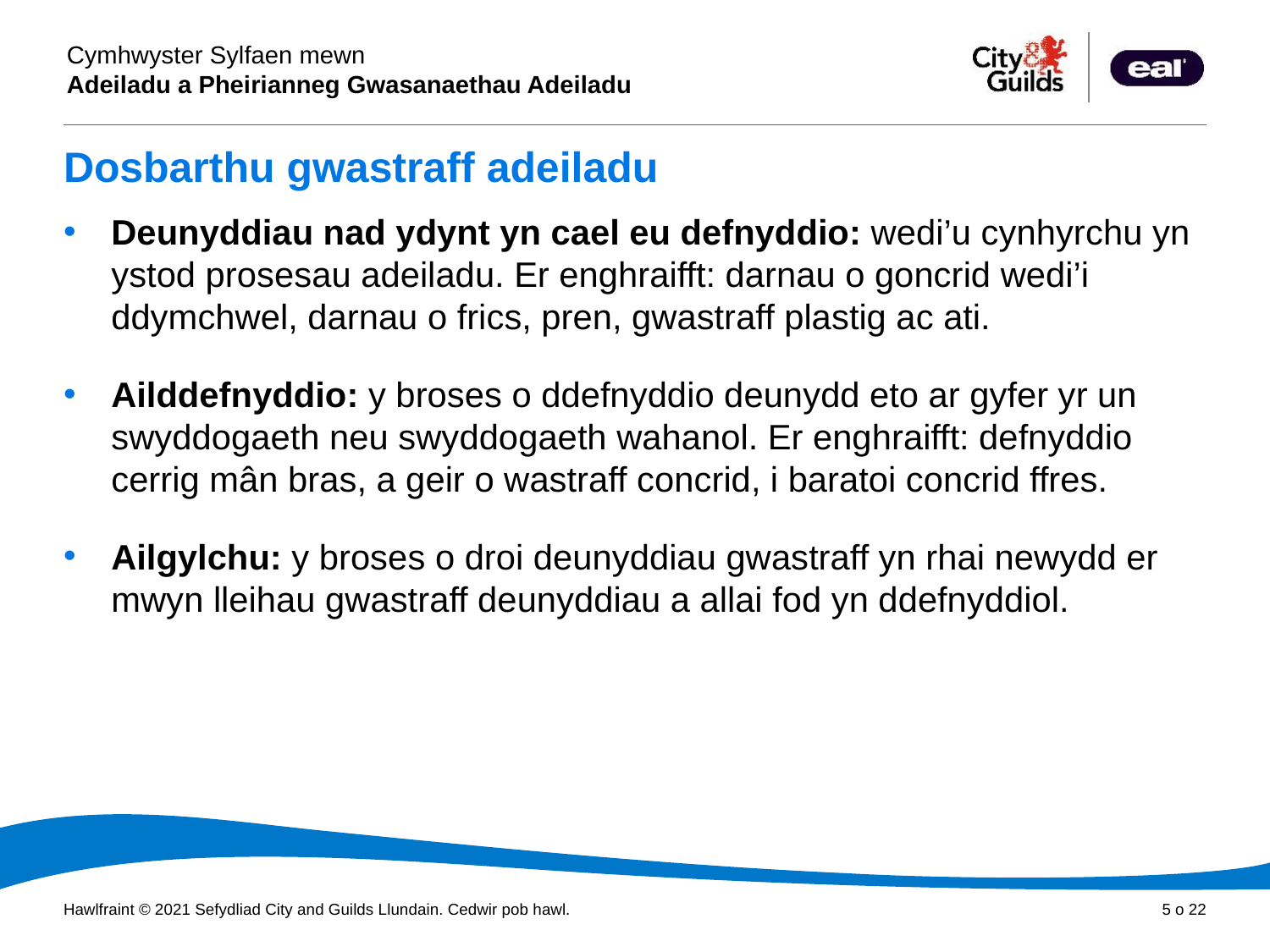

# Dosbarthu gwastraff adeiladu
Deunyddiau nad ydynt yn cael eu defnyddio: wedi’u cynhyrchu yn ystod prosesau adeiladu. Er enghraifft: darnau o goncrid wedi’i ddymchwel, darnau o frics, pren, gwastraff plastig ac ati.
Ailddefnyddio: y broses o ddefnyddio deunydd eto ar gyfer yr un swyddogaeth neu swyddogaeth wahanol. Er enghraifft: defnyddio cerrig mân bras, a geir o wastraff concrid, i baratoi concrid ffres.
Ailgylchu: y broses o droi deunyddiau gwastraff yn rhai newydd er mwyn lleihau gwastraff deunyddiau a allai fod yn ddefnyddiol.